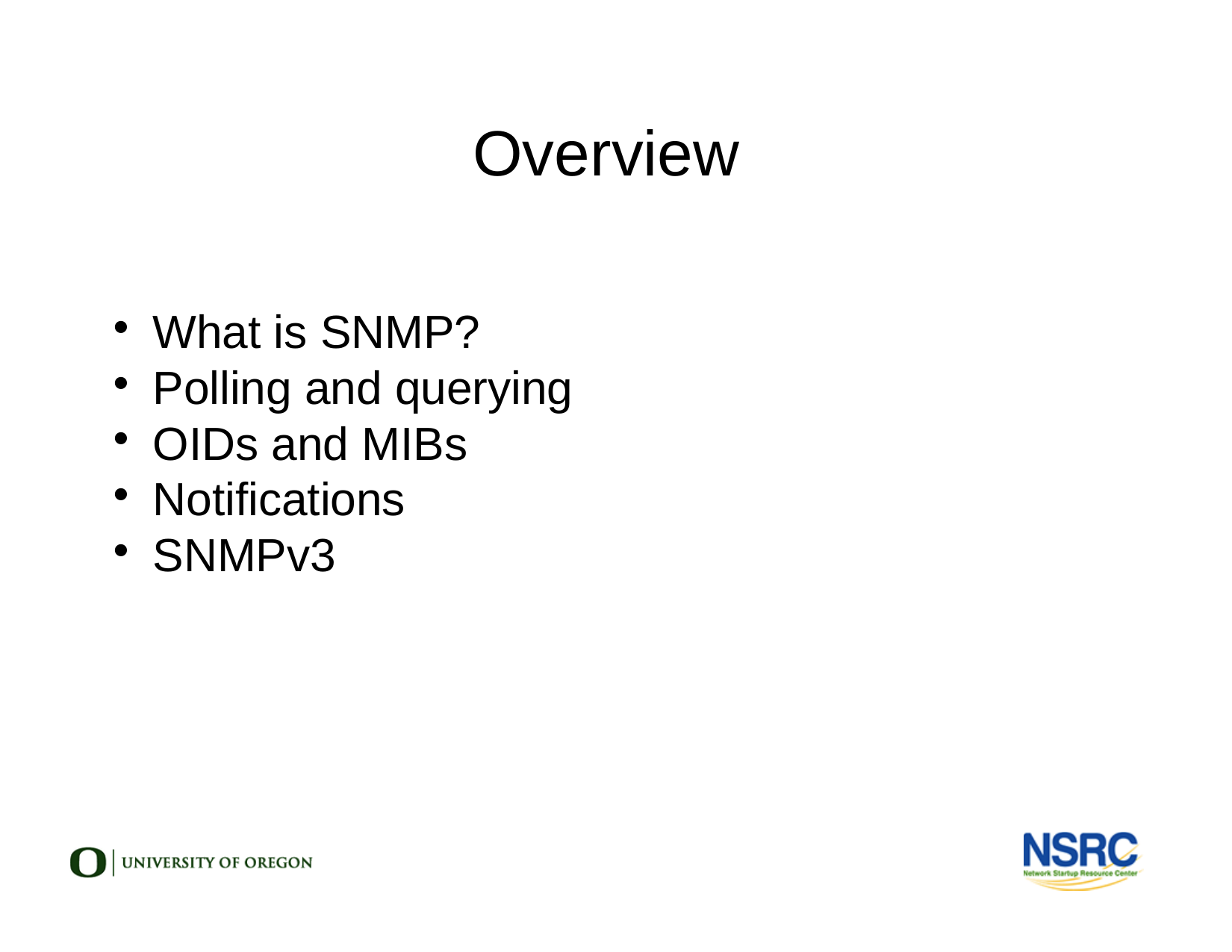

Overview

What is SNMP?
Polling and querying
OIDs and MIBs
Notifications
SNMPv3